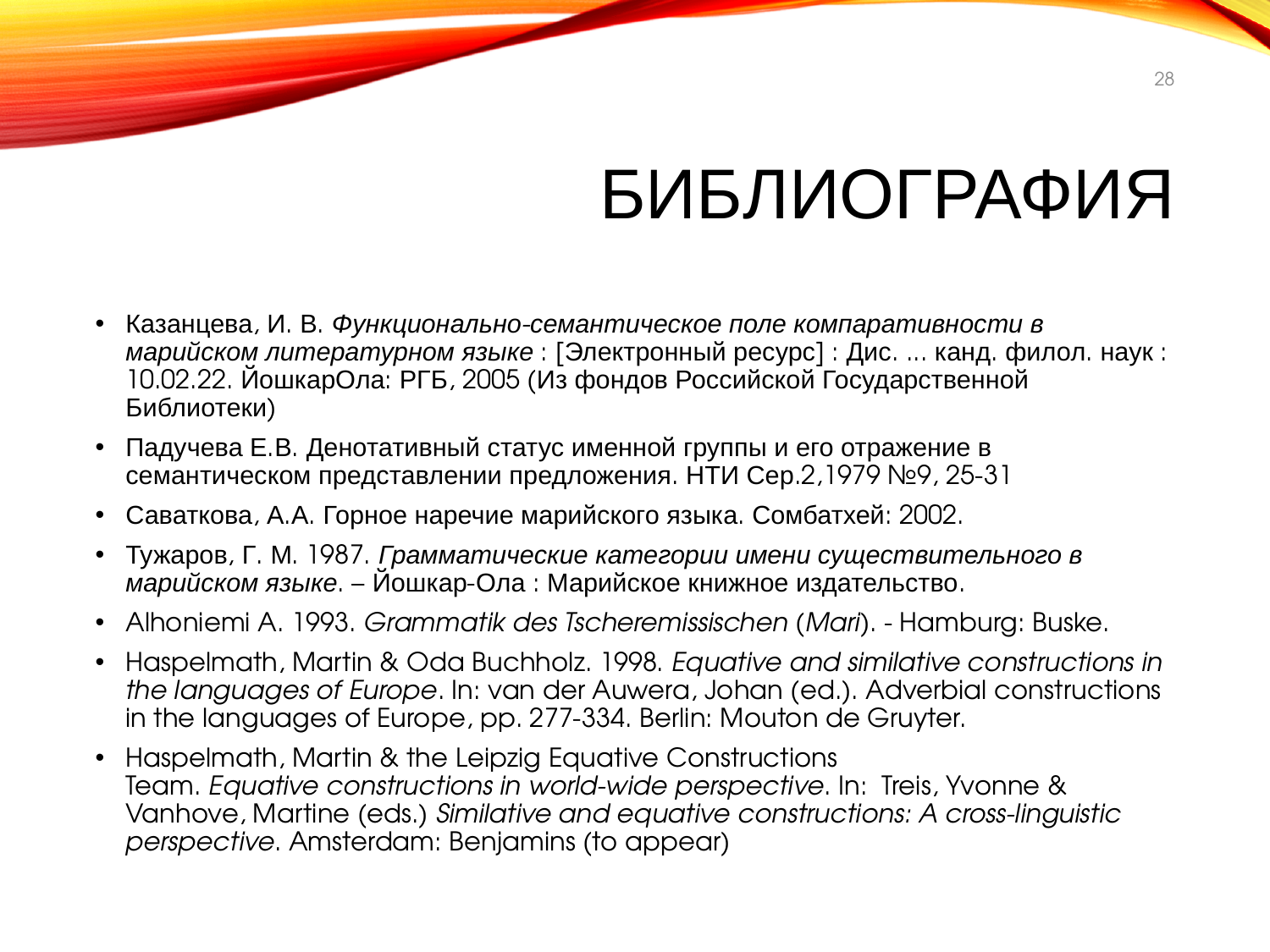

28
# библиография
Казанцева, И. В. Функционально-семантическое поле компаративности в марийском литературном языке : [Электронный ресурс] : Дис. ... канд. филол. наук : 10.02.22. ЙошкарОла: РГБ, 2005 (Из фондов Российской Государственной Библиотеки)
Падучева Е.В. Денотативный статус именной группы и его отражение в семантическом представлении предложения. НТИ Сер.2,1979 №9, 25-31
Саваткова, А.А. Горное наречие марийского языка. Сомбатхей: 2002.
Тужаров, Г. М. 1987. Грамматические категории имени существительного в марийском языке. – Йошкар-Ола : Марийское книжное издательство.
Alhoniemi A. 1993. Grammatik des Tscheremissischen (Mari). - Hamburg: Buske.
Haspelmath, Martin & Oda Buchholz. 1998. Equative and similative constructions in the languages of Europe. In: van der Auwera, Johan (ed.). Adverbial constructions in the languages of Europe, pp. 277-334. Berlin: Mouton de Gruyter.
Haspelmath, Martin & the Leipzig Equative Constructions Team. Equative constructions in world-wide perspective. In:  Treis, Yvonne & Vanhove, Martine (eds.) Similative and equative constructions: A cross-linguistic perspective. Amsterdam: Benjamins (to appear)